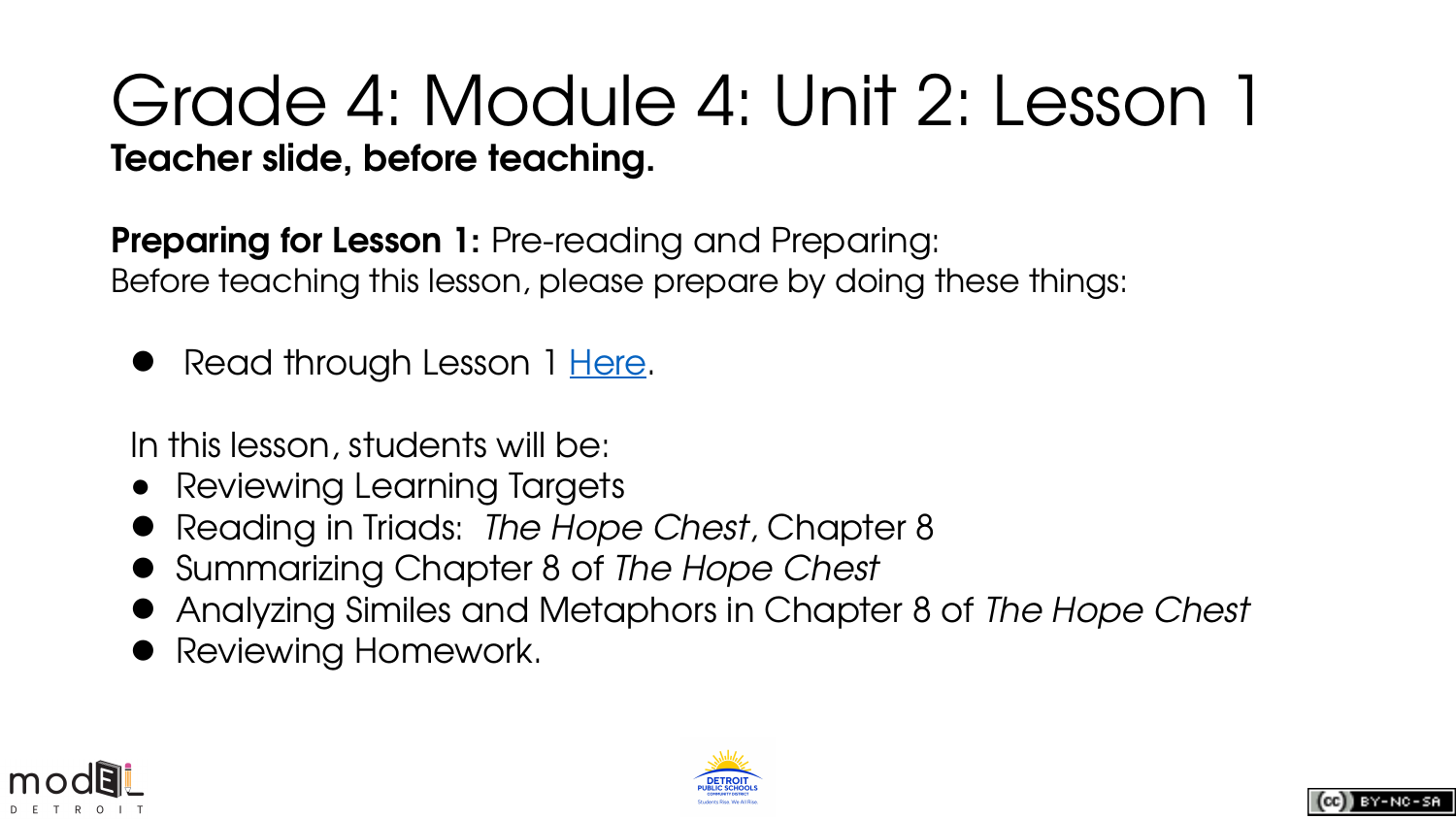

# Grade 4: Module 4: Unit 2: Lesson 1
Teacher slide, before teaching.
Preparing for Lesson 1: Pre-reading and Preparing:
Before teaching this lesson, please prepare by doing these things:
Read through Lesson 1 Here.
In this lesson, students will be:
Reviewing Learning Targets
Reading in Triads:  The Hope Chest, Chapter 8
Summarizing Chapter 8 of The Hope Chest
Analyzing Similes and Metaphors in Chapter 8 of The Hope Chest
Reviewing Homework.